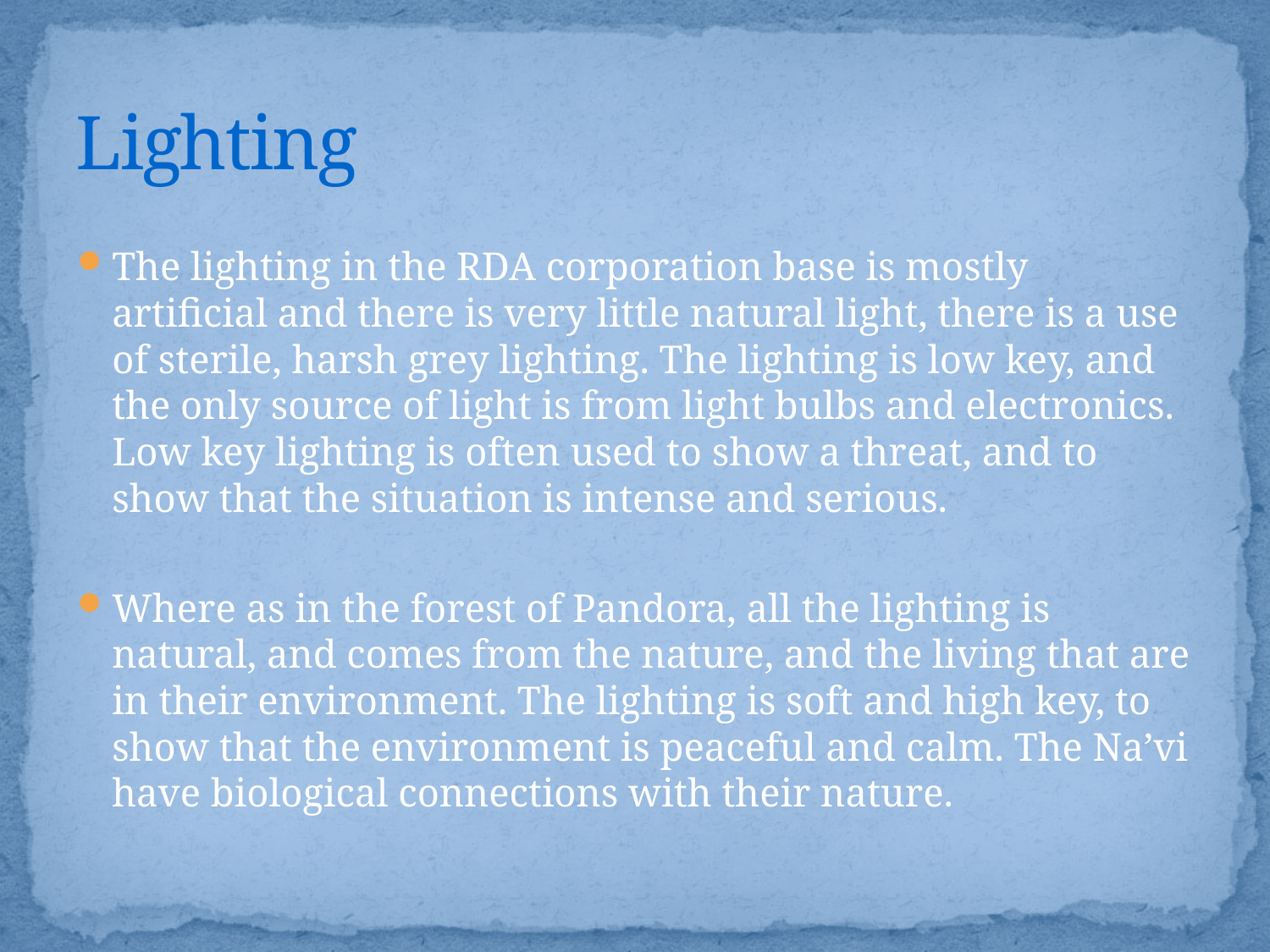

# Lighting
The lighting in the RDA corporation base is mostly artificial and there is very little natural light, there is a use of sterile, harsh grey lighting. The lighting is low key, and the only source of light is from light bulbs and electronics. Low key lighting is often used to show a threat, and to show that the situation is intense and serious.

Where as in the forest of Pandora, all the lighting is natural, and comes from the nature, and the living that are in their environment. The lighting is soft and high key, to show that the environment is peaceful and calm. The Na’vi have biological connections with their nature.